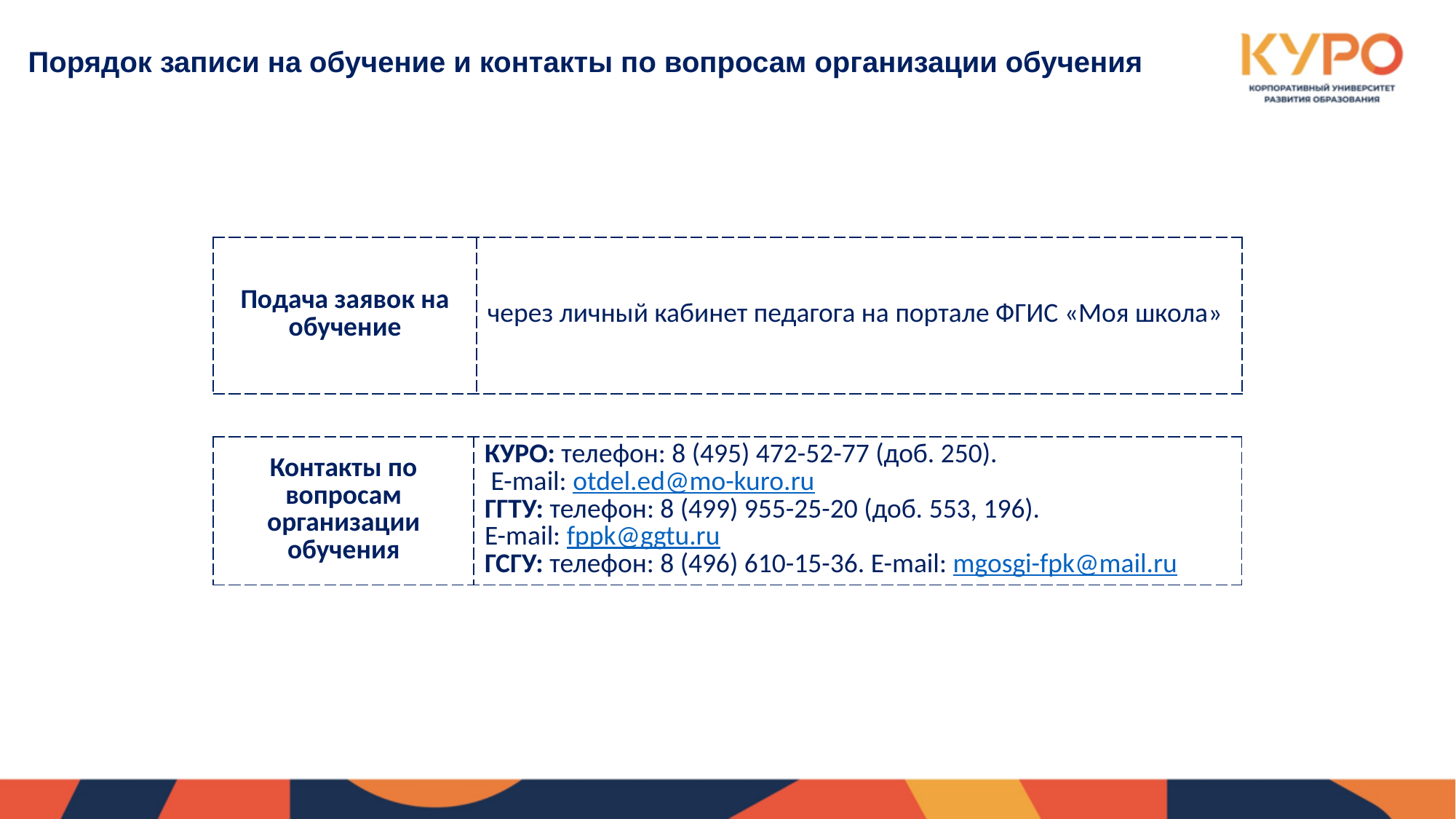

# Порядок записи на обучение и контакты по вопросам организации обучения
| Подача заявок на обучение | через личный кабинет педагога на портале ФГИС «Моя школа» |
| --- | --- |
| Контакты по вопросам организации обучения | КУРО: телефон: 8 (495) 472-52-77 (доб. 250). E-mail: otdel.ed@mo-kuro.ru ГГТУ: телефон: 8 (499) 955-25-20 (доб. 553, 196). E-mail: fppk@ggtu.ru ГСГУ: телефон: 8 (496) 610-15-36. E-mail: mgosgi-fpk@mail.ru |
| --- | --- |